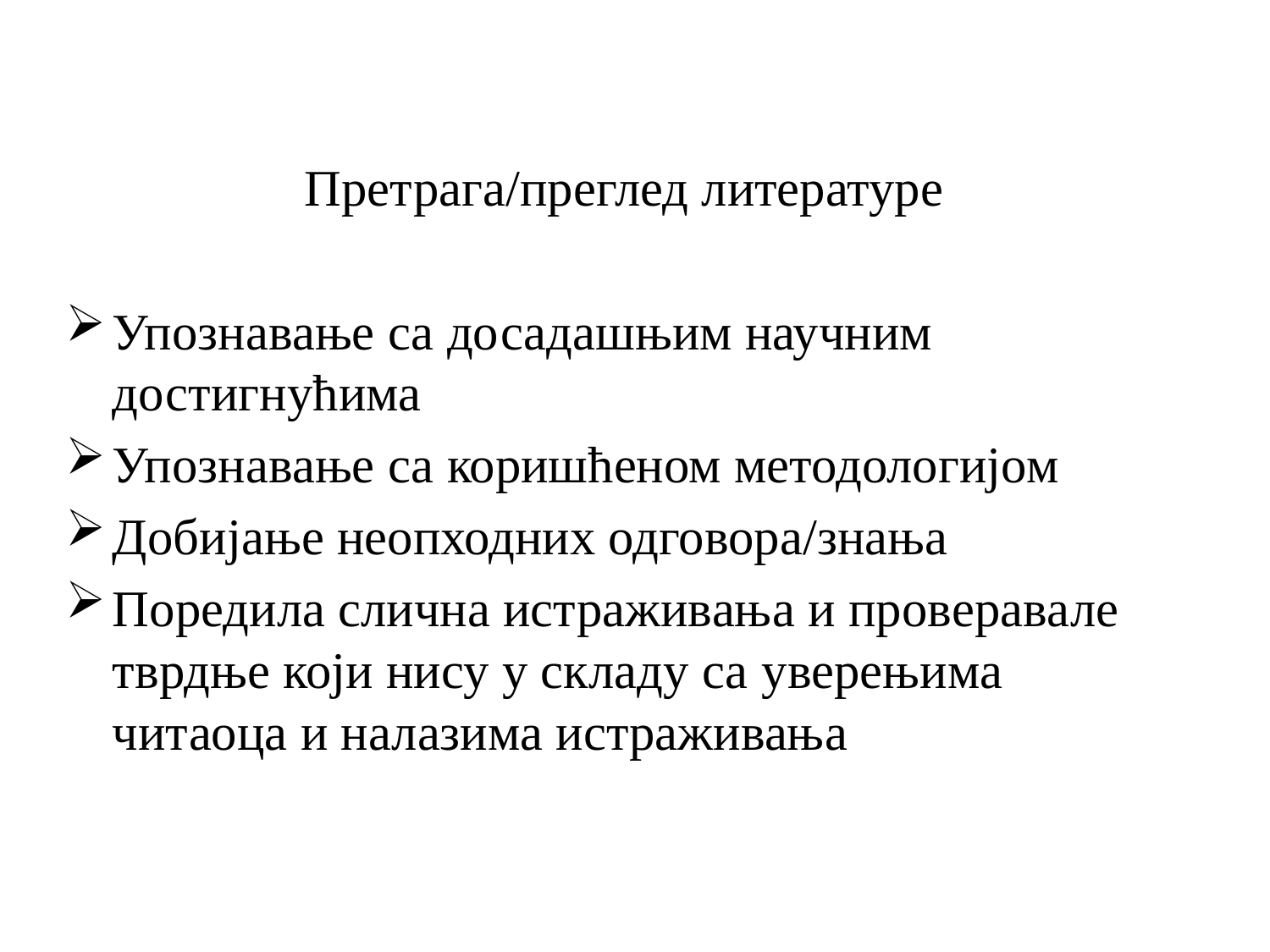

Претрага/преглед литературе

Упознавање са досадашњим научним достигнућима
Упознавање са коришћеном методологијом
Добијање неопходних одговора/знања
Поредила слична истраживања и проверавале тврдње који нису у складу са уверењима читаоца и налазима истраживања